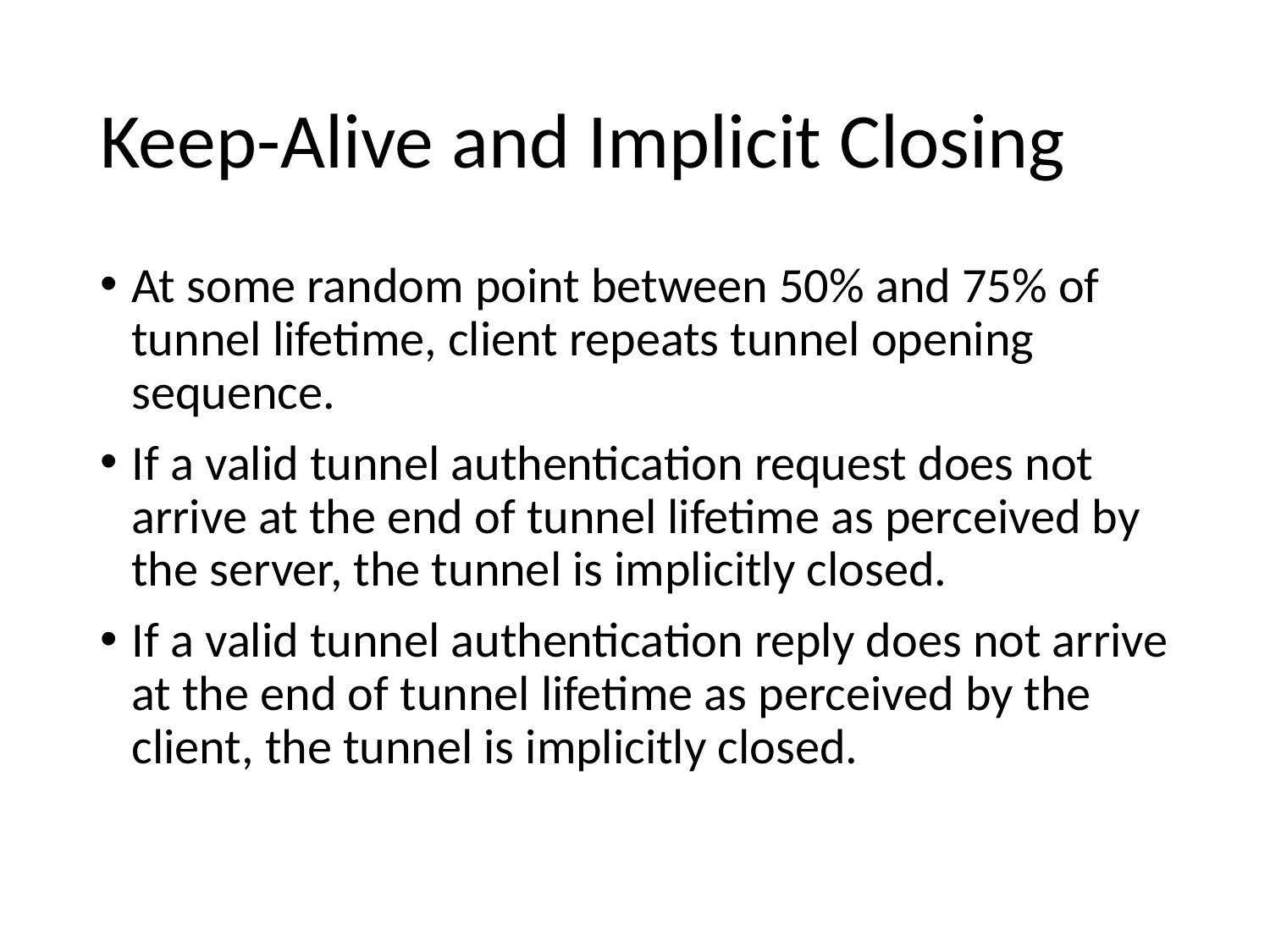

# Keep-Alive and Implicit Closing
At some random point between 50% and 75% of tunnel lifetime, client repeats tunnel opening sequence.
If a valid tunnel authentication request does not arrive at the end of tunnel lifetime as perceived by the server, the tunnel is implicitly closed.
If a valid tunnel authentication reply does not arrive at the end of tunnel lifetime as perceived by the client, the tunnel is implicitly closed.